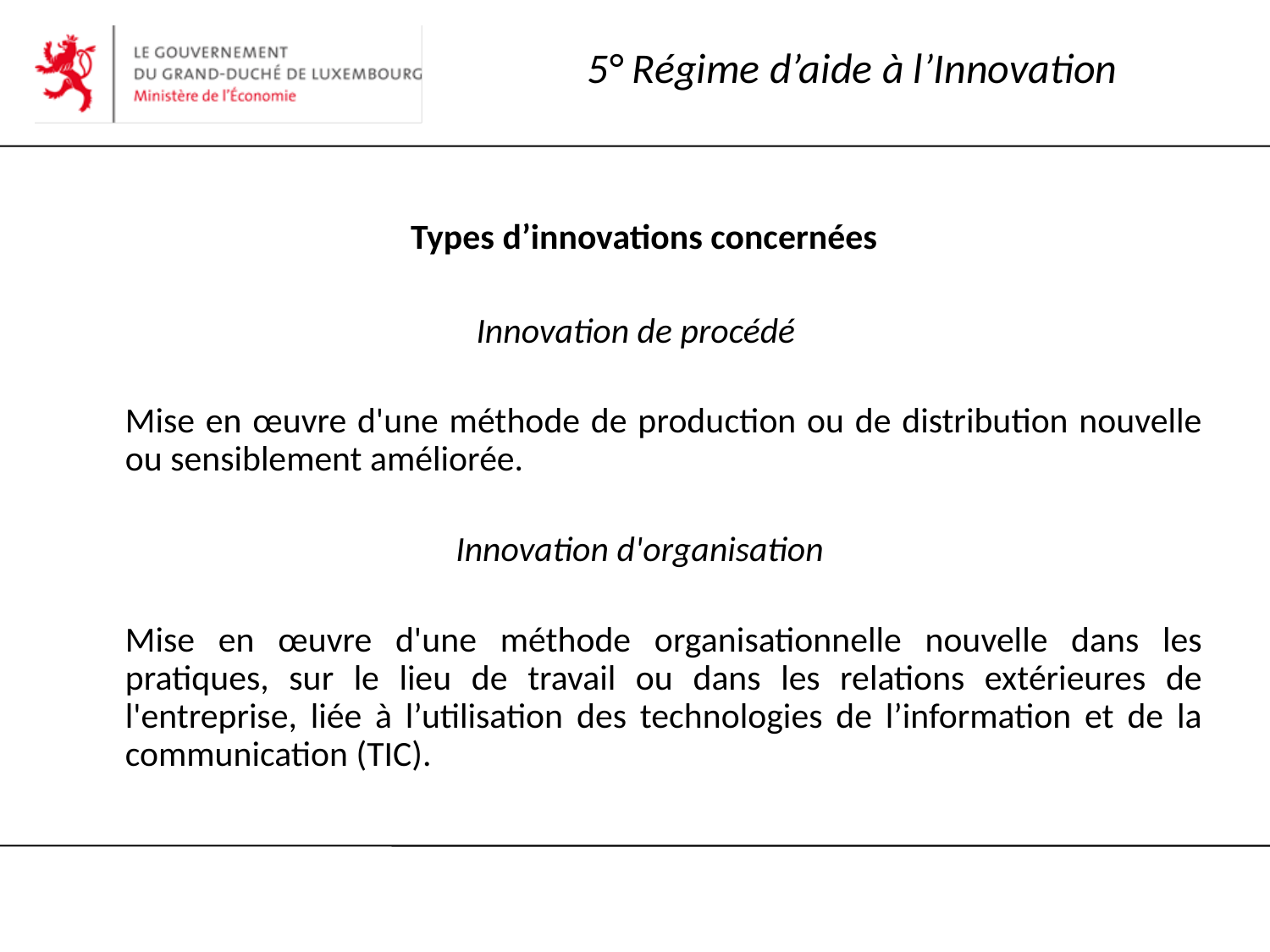

# 5° Régime d’aide à l’Innovation
 Types d’innovations concernées

Innovation de procédé

Mise en œuvre d'une méthode de production ou de distribution nouvelle ou sensiblement améliorée.

Innovation d'organisation

Mise en œuvre d'une méthode organisationnelle nouvelle dans les pratiques, sur le lieu de travail ou dans les relations extérieures de l'entreprise, liée à l’utilisation des technologies de l’information et de la communication (TIC).